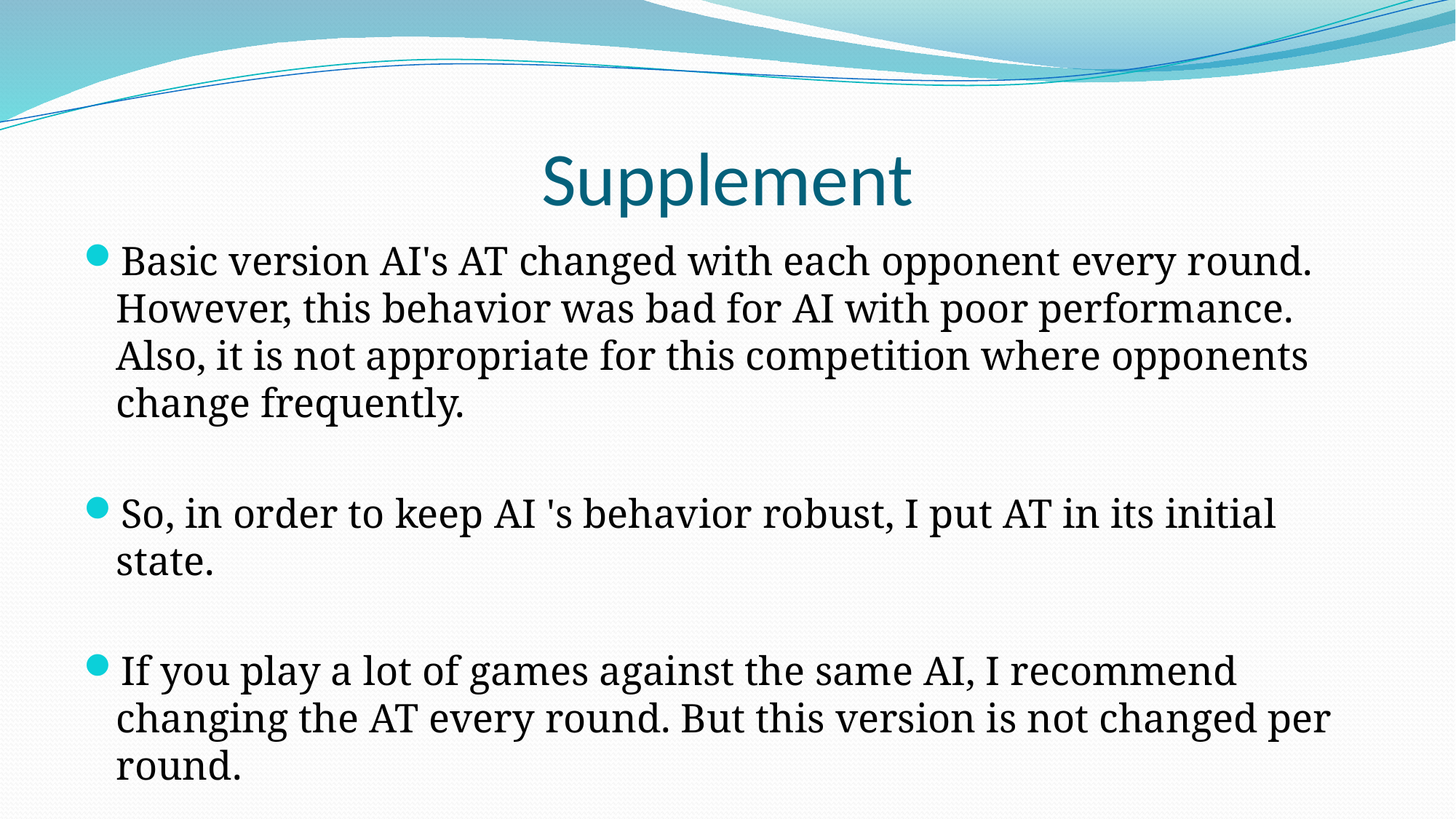

# Supplement
Basic version AI's AT changed with each opponent every round. However, this behavior was bad for AI with poor performance. Also, it is not appropriate for this competition where opponents change frequently.

So, in order to keep AI 's behavior robust, I put AT in its initial state.

If you play a lot of games against the same AI, I recommend changing the AT every round. But this version is not changed per round.